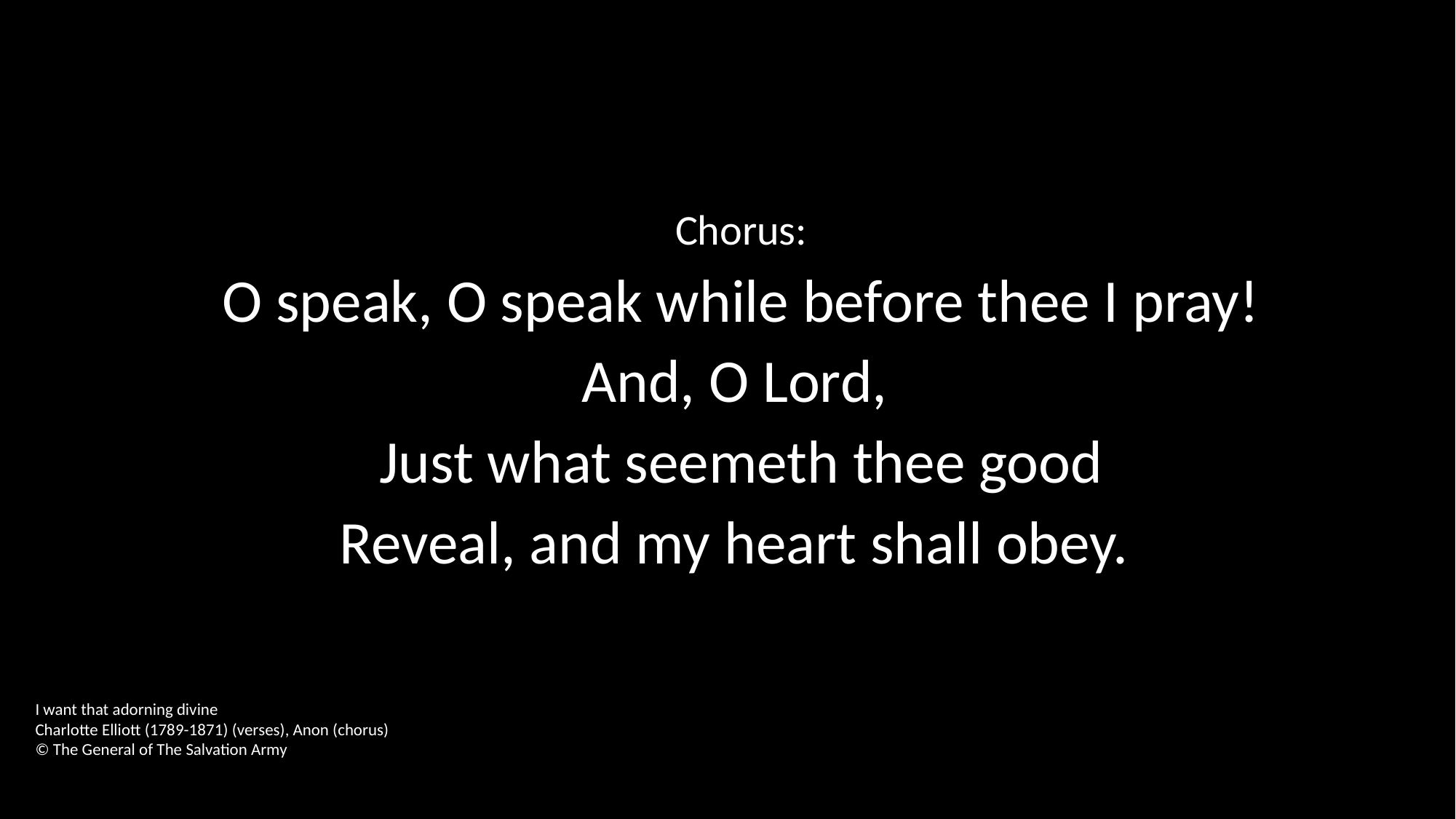

Chorus:
O speak, O speak while before thee I pray!
And, O Lord,
Just what seemeth thee good
Reveal, and my heart shall obey.
I want that adorning divine
Charlotte Elliott (1789-1871) (verses), Anon (chorus)
© The General of The Salvation Army